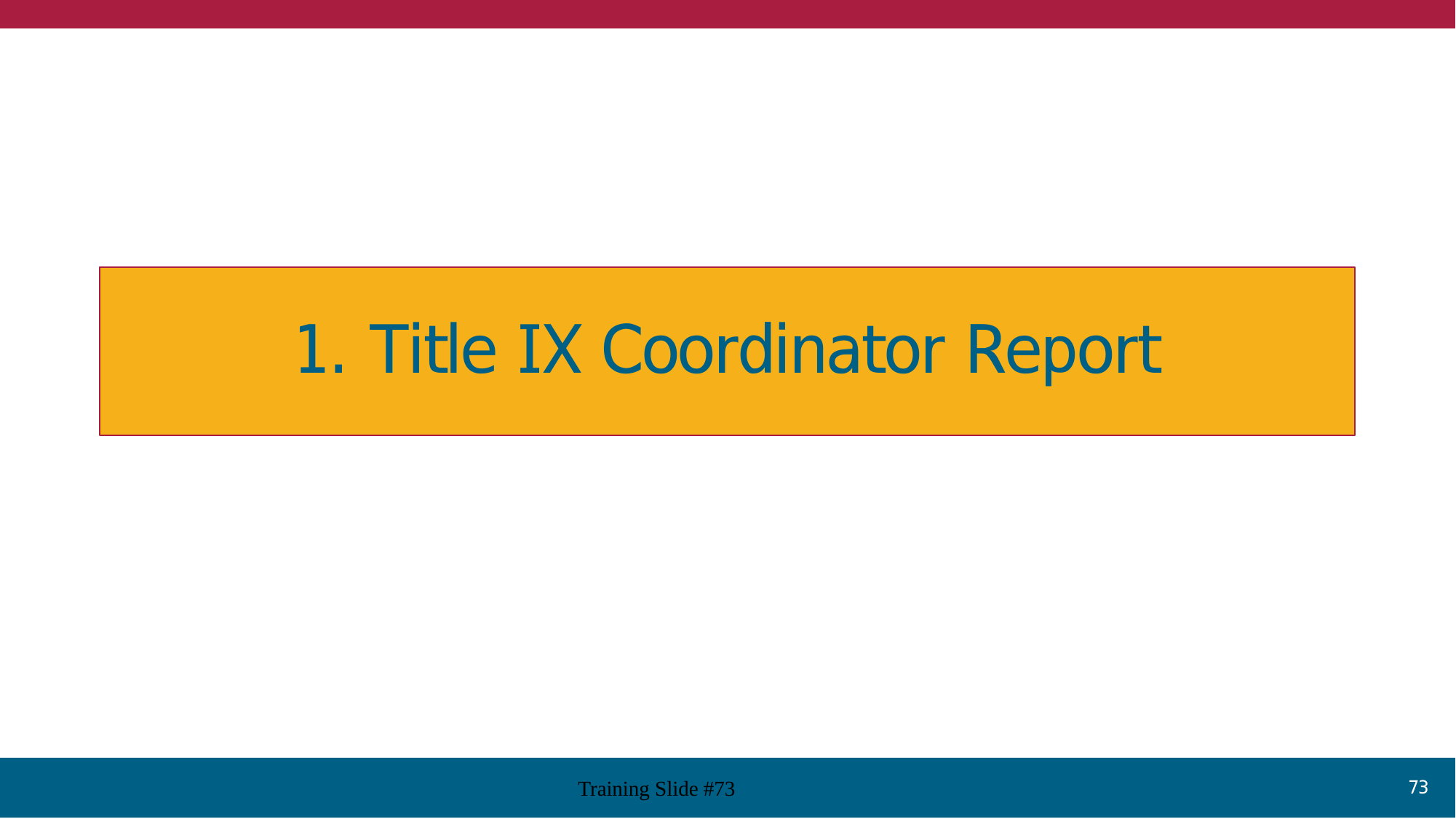

1. Title IX Coordinator Report
73
Training Slide #73